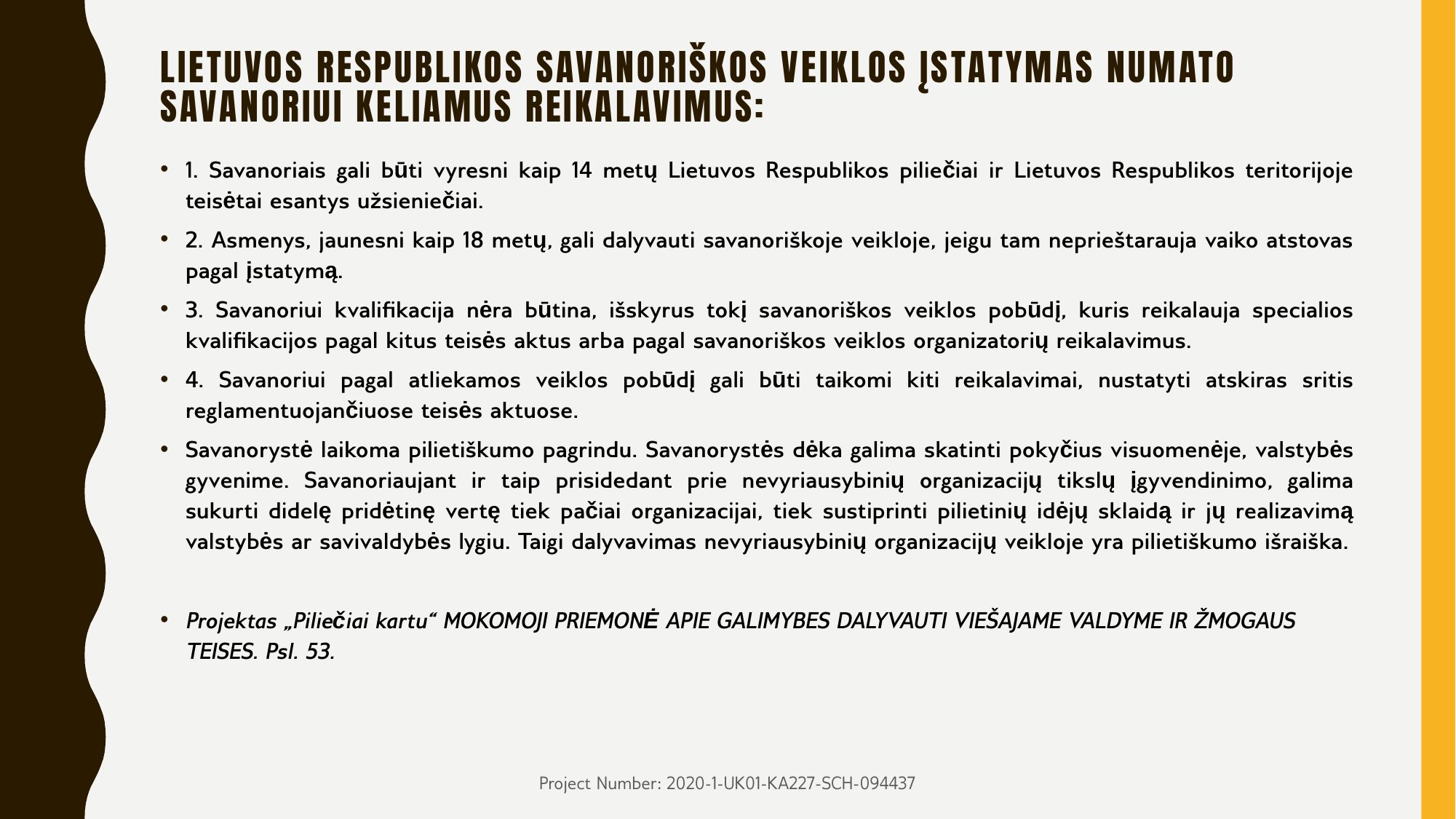

# Lietuvos Respublikos savanoriškos veiklos įstatymas numato savanoriui keliamus reikalavimus:
1. Savanoriais gali būti vyresni kaip 14 metų Lietuvos Respublikos piliečiai ir Lietuvos Respublikos teritorijoje teisėtai esantys užsieniečiai.
2. Asmenys, jaunesni kaip 18 metų, gali dalyvauti savanoriškoje veikloje, jeigu tam neprieštarauja vaiko atstovas pagal įstatymą.
3. Savanoriui kvalifikacija nėra būtina, išskyrus tokį savanoriškos veiklos pobūdį, kuris reikalauja specialios kvalifikacijos pagal kitus teisės aktus arba pagal savanoriškos veiklos organizatorių reikalavimus.
4. Savanoriui pagal atliekamos veiklos pobūdį gali būti taikomi kiti reikalavimai, nustatyti atskiras sritis reglamentuojančiuose teisės aktuose.
Savanorystė laikoma pilietiškumo pagrindu. Savanorystės dėka galima skatinti pokyčius visuomenėje, valstybės gyvenime. Savanoriaujant ir taip prisidedant prie nevyriausybinių organizacijų tikslų įgyvendinimo, galima sukurti didelę pridėtinę vertę tiek pačiai organizacijai, tiek sustiprinti pilietinių idėjų sklaidą ir jų realizavimą valstybės ar savivaldybės lygiu. Taigi dalyvavimas nevyriausybinių organizacijų veikloje yra pilietiškumo išraiška.

Projektas „Piliečiai kartu“ MOKOMOJI PRIEMONĖ APIE GALIMYBES DALYVAUTI VIEŠAJAME VALDYME IR ŽMOGAUS TEISES. Psl. 53.

Project Number: 2020-1-UK01-KA227-SCH-094437